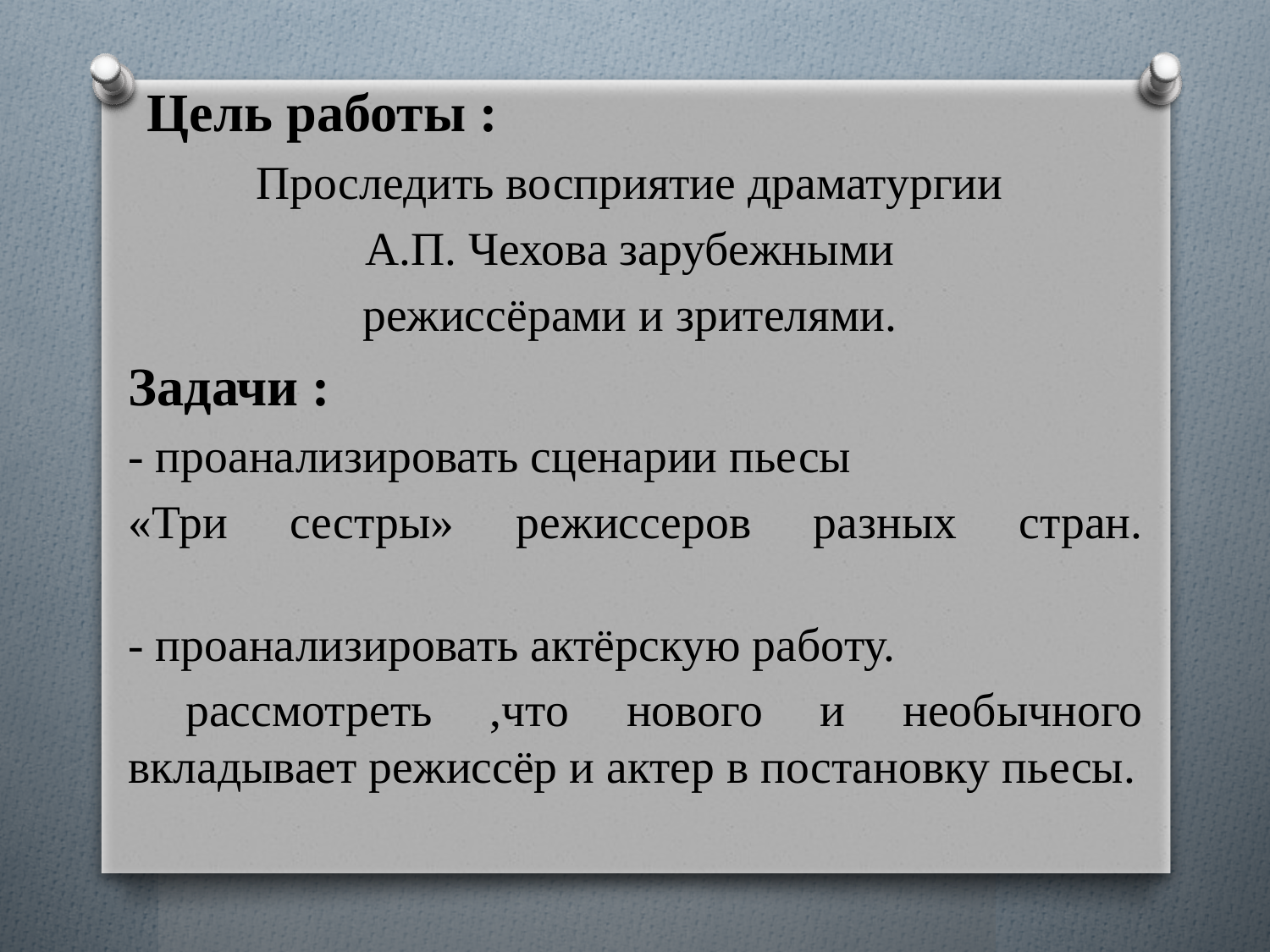

Цель работы :
Проследить восприятие драматургии
А.П. Чехова зарубежными
режиссёрами и зрителями.
Задачи :
- проанализировать сценарии пьесы
«Три сестры» режиссеров разных стран.
- проанализировать актёрскую работу.
 рассмотреть ,что нового и необычного вкладывает режиссёр и актер в постановку пьесы.